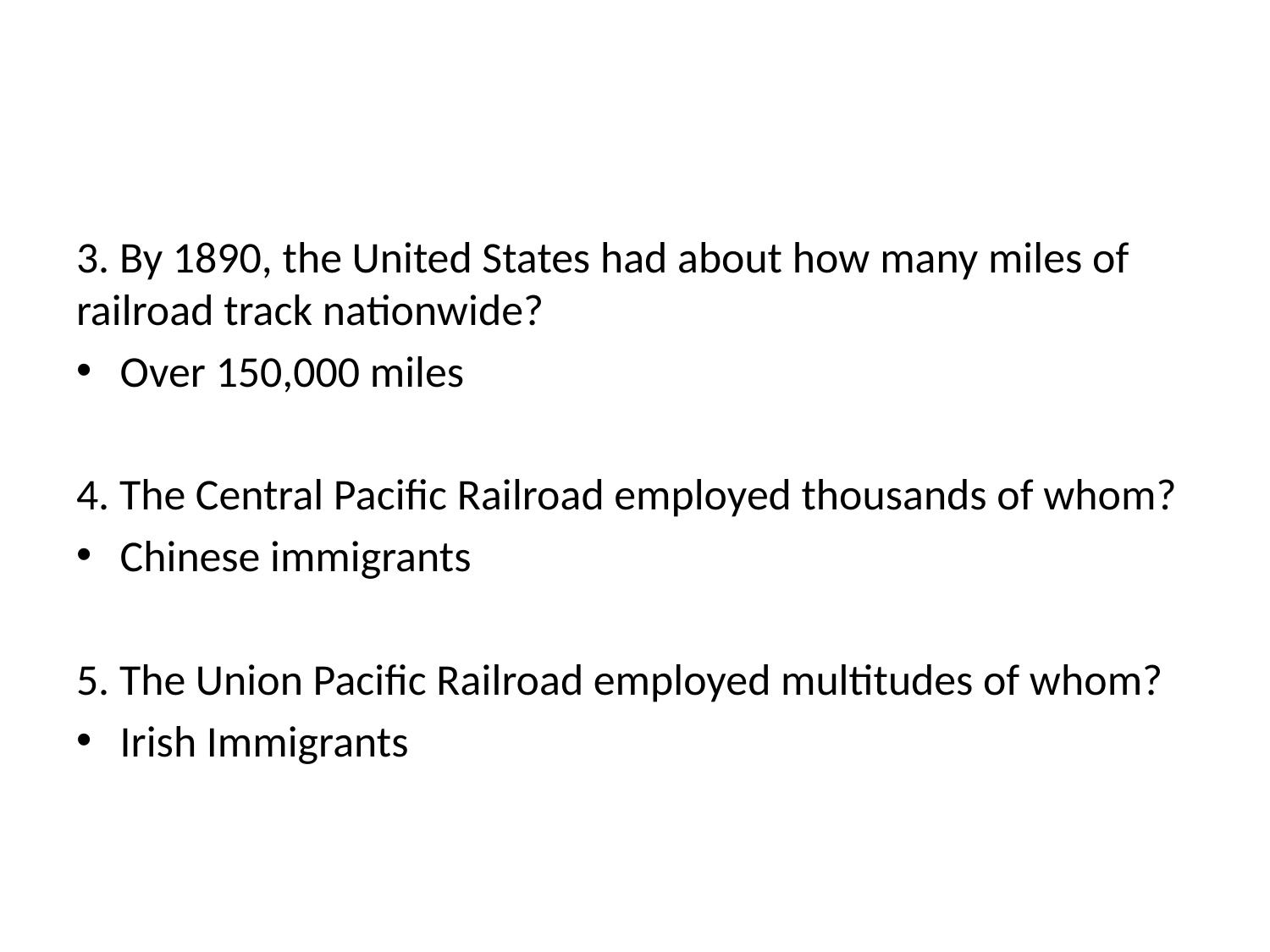

#
3. By 1890, the United States had about how many miles of railroad track nationwide?
Over 150,000 miles

4. The Central Pacific Railroad employed thousands of whom?
Chinese immigrants

5. The Union Pacific Railroad employed multitudes of whom?
Irish Immigrants